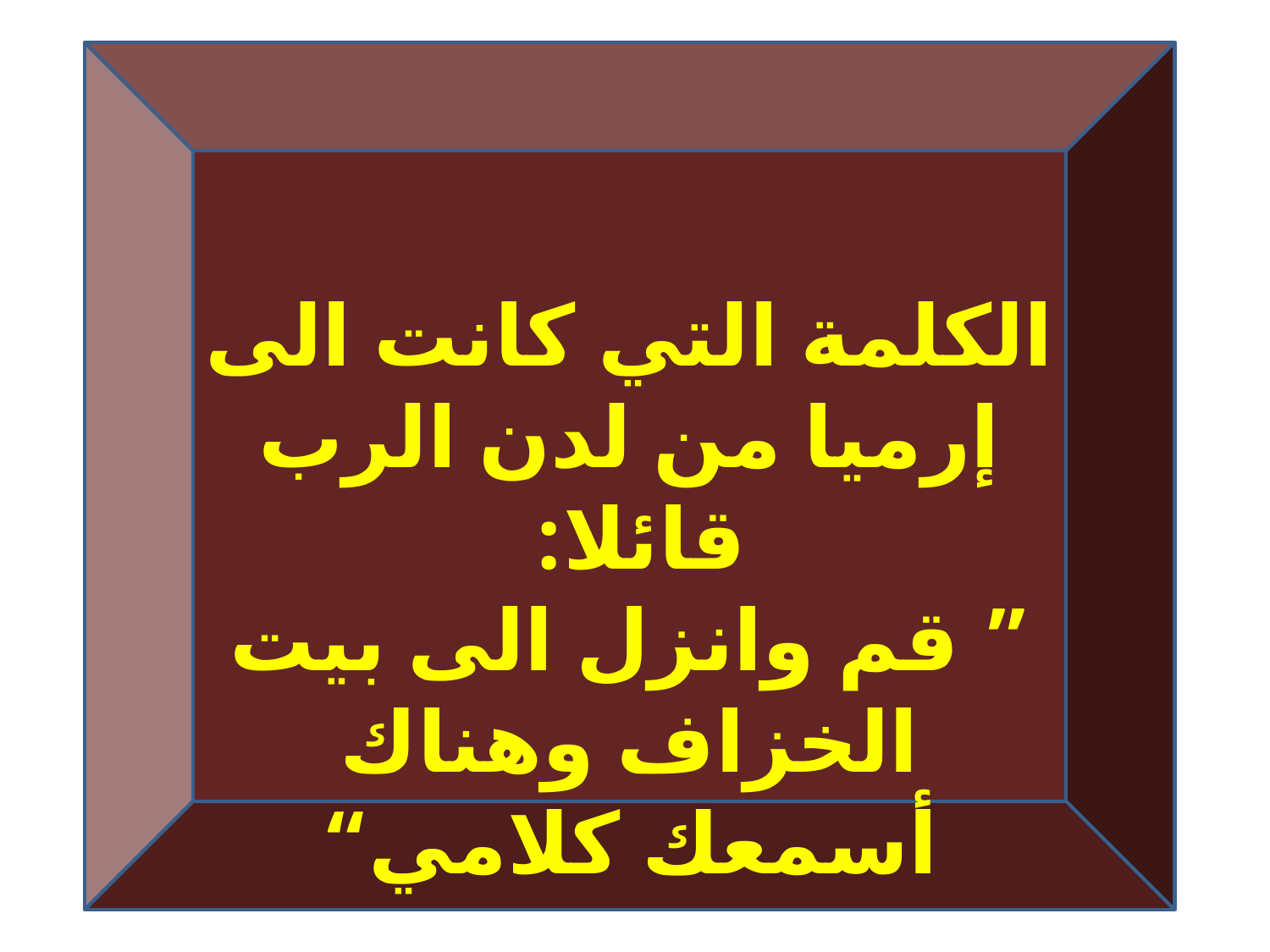

الكلمة التي كانت الى إرميا من لدن الرب قائلا:
” قم وانزل الى بيت الخزاف وهناك أسمعك كلامي“